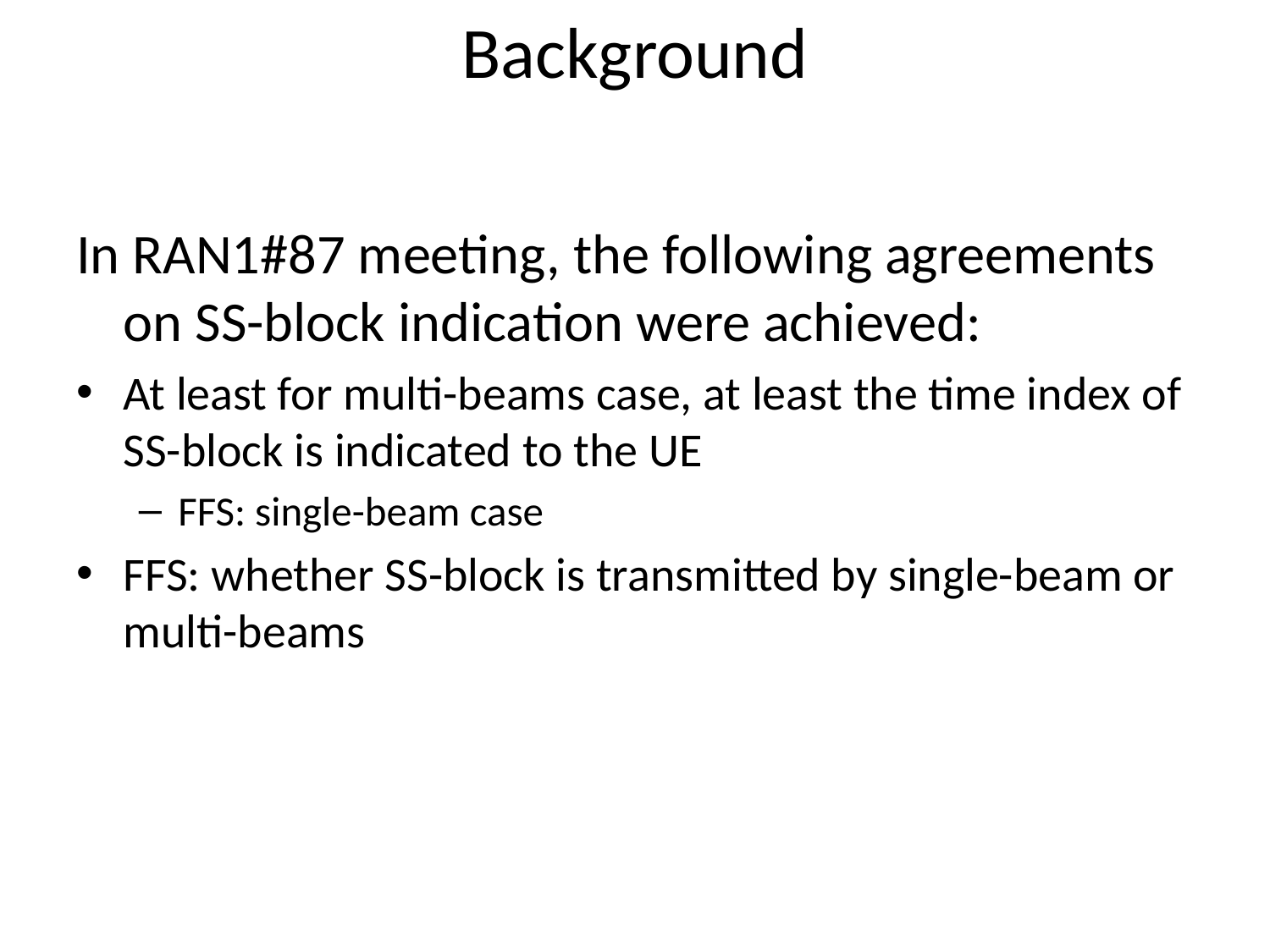

# Background
In RAN1#87 meeting, the following agreements on SS-block indication were achieved:
At least for multi-beams case, at least the time index of SS-block is indicated to the UE
FFS: single-beam case
FFS: whether SS-block is transmitted by single-beam or multi-beams